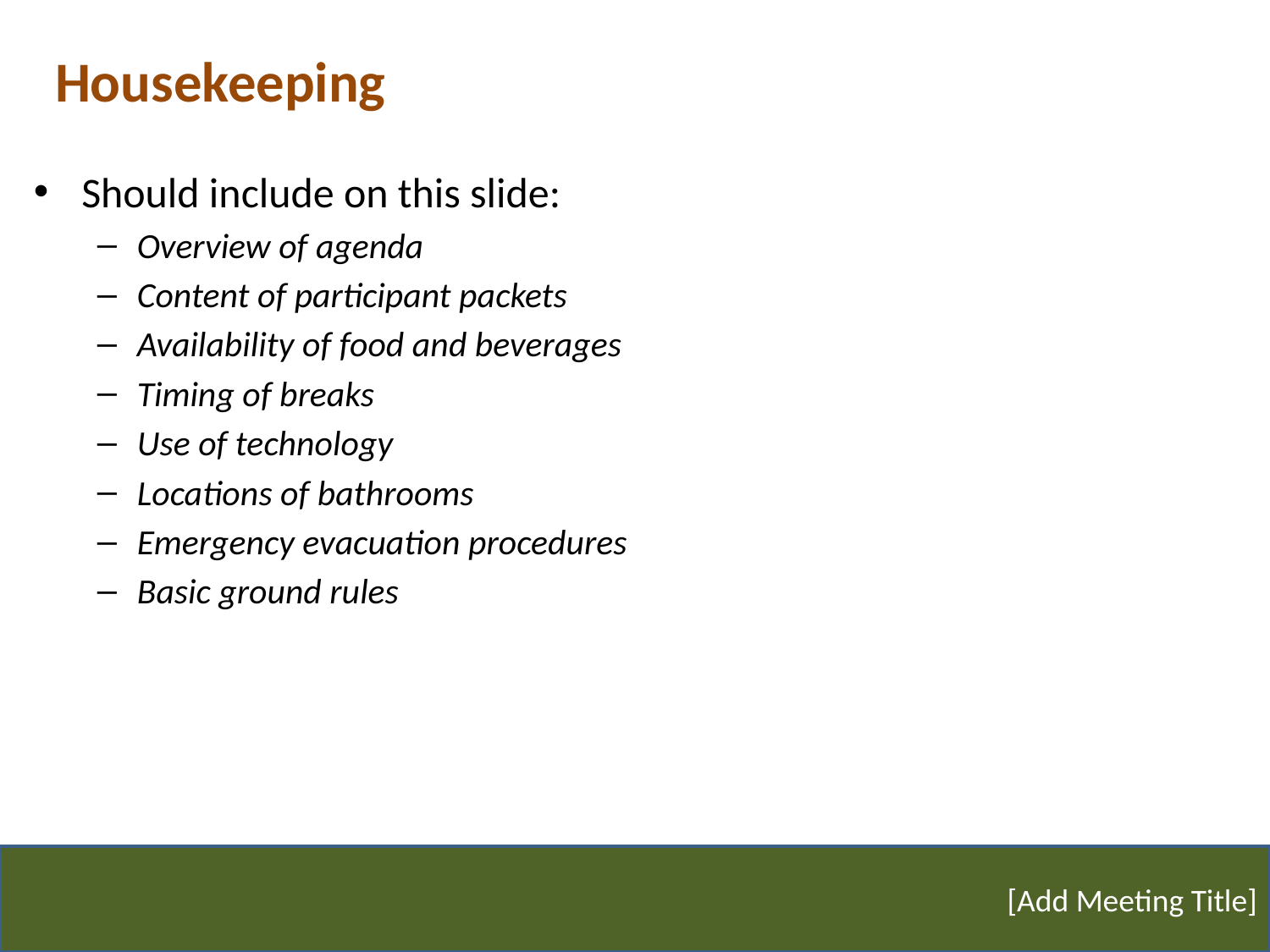

# Housekeeping
Should include on this slide:
Overview of agenda
Content of participant packets
Availability of food and beverages
Timing of breaks
Use of technology
Locations of bathrooms
Emergency evacuation procedures
Basic ground rules

[Add Meeting Title]